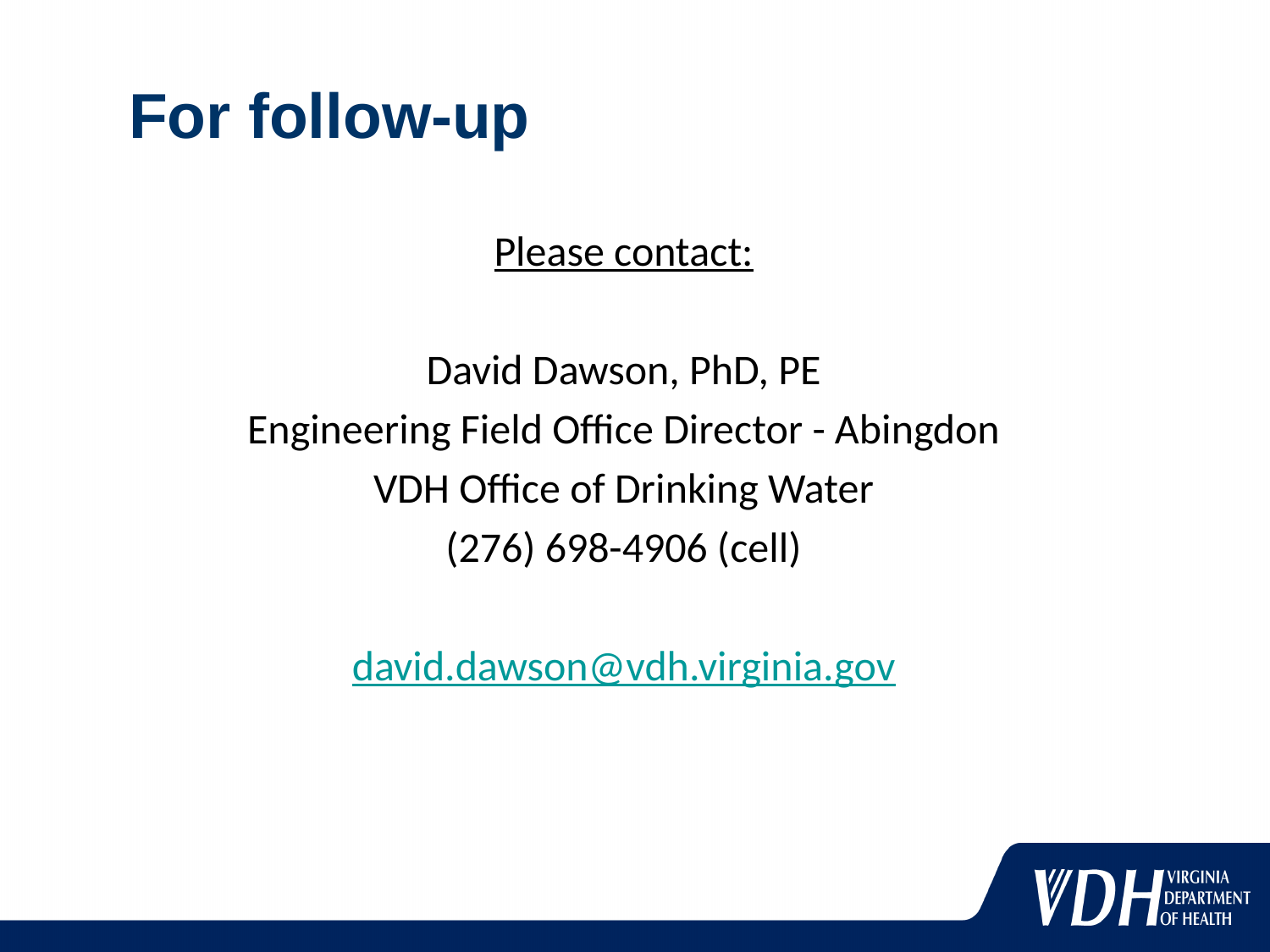

# For follow-up
Please contact:

David Dawson, PhD, PE
Engineering Field Office Director - Abingdon
VDH Office of Drinking Water
(276) 698-4906 (cell)

david.dawson@vdh.virginia.gov